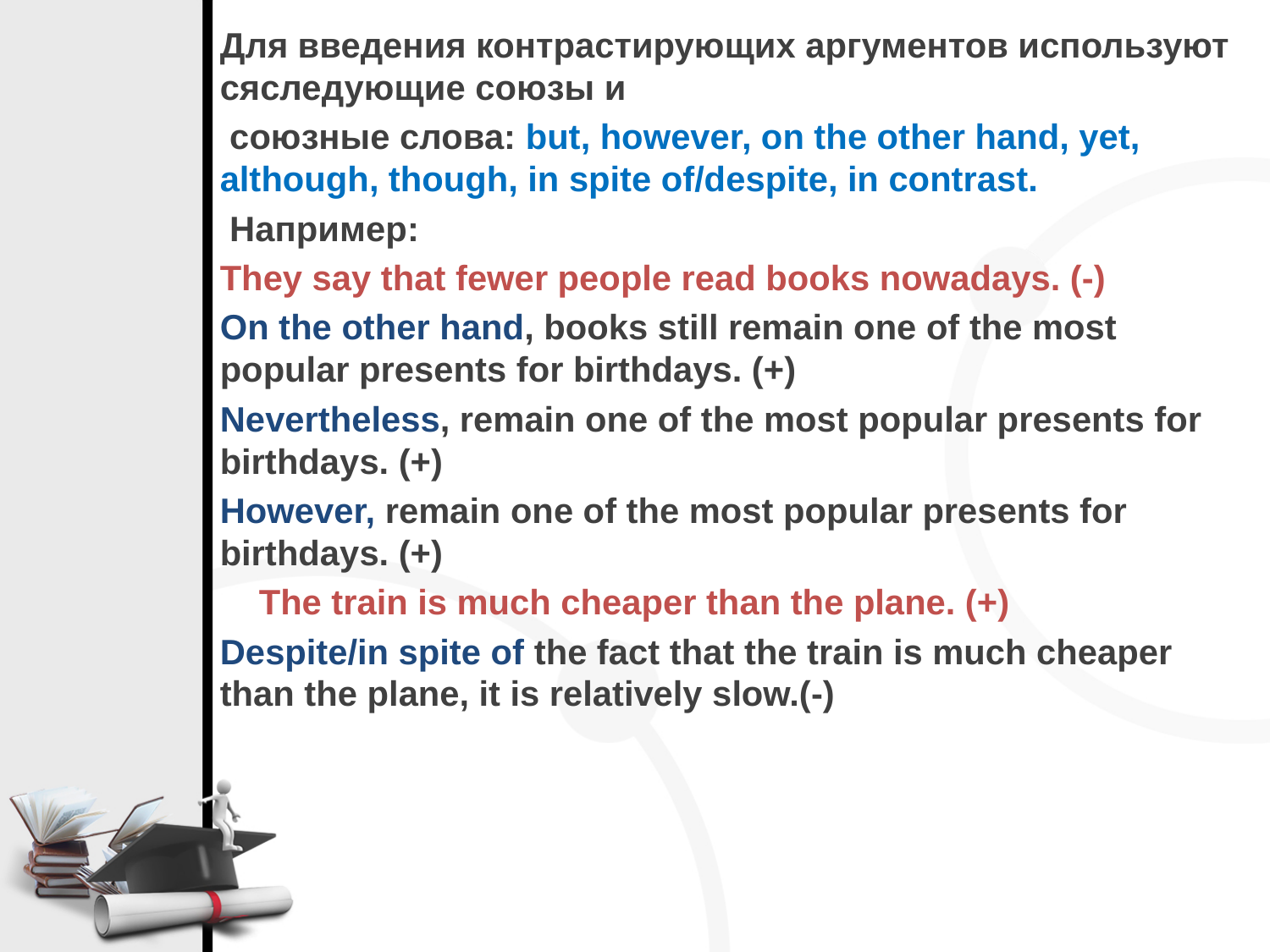

Для введения контрастирующих аргументов используютсяследующие союзы и
 союзные слова: but, however, on the other hand, yet, although, though, in spite of/despite, in contrast.
 Например:
They say that fewer people read books nowadays. (-)
On the other hand, books still remain one of the most popular presents for birthdays. (+)
Nevertheless, remain one of the most popular presents for birthdays. (+)
However, remain one of the most popular presents for birthdays. (+)
    The train is much cheaper than the plane. (+)
Despite/in spite of the fact that the train is much cheaper than the plane, it is relatively slow.(-)